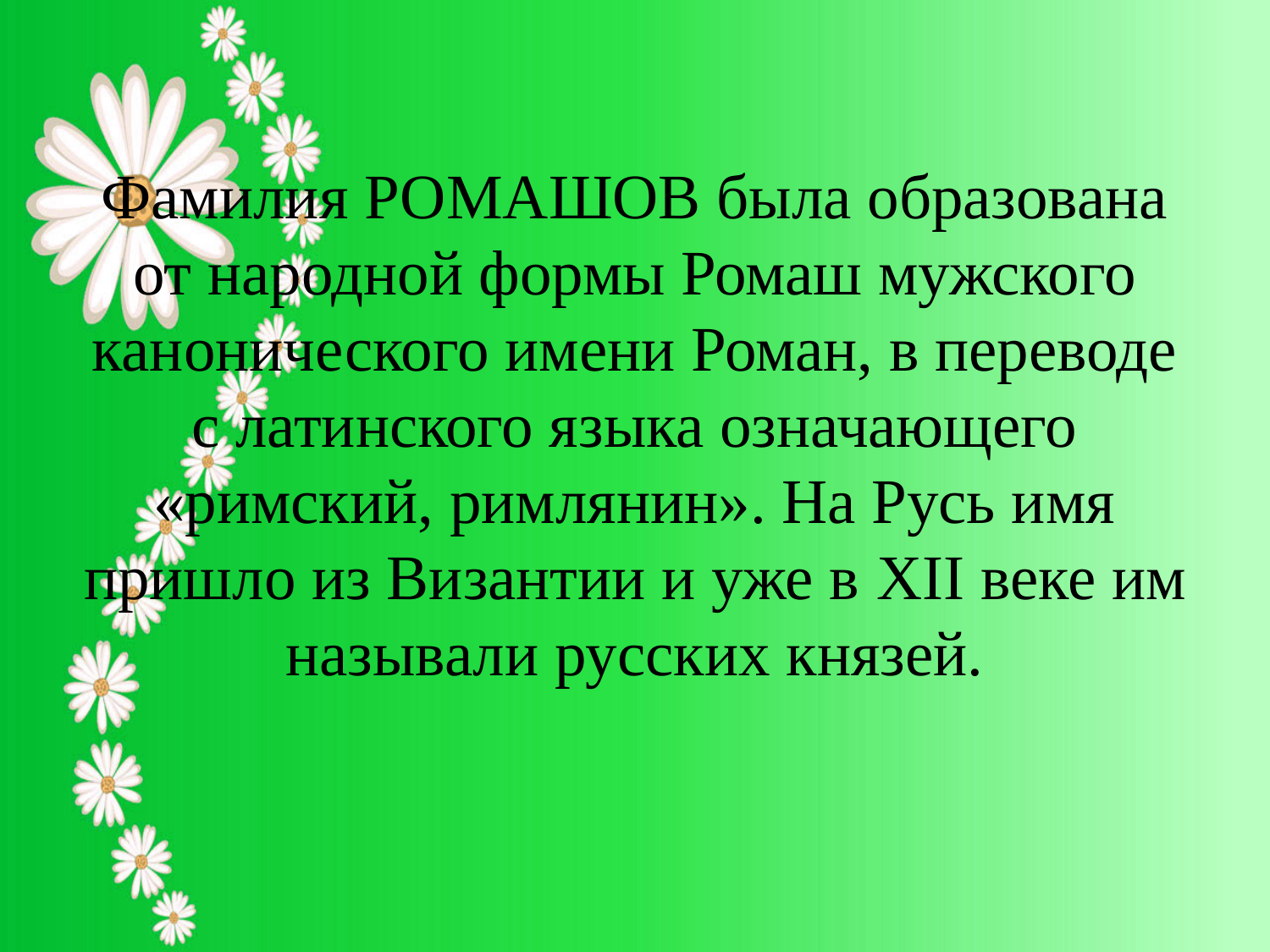

Фамилия РОМАШОВ была образована от народной формы Ромаш мужского канонического имени Роман, в переводе с латинского языка означающего «римский, римлянин». На Русь имя пришло из Византии и уже в XII веке им называли русских князей.